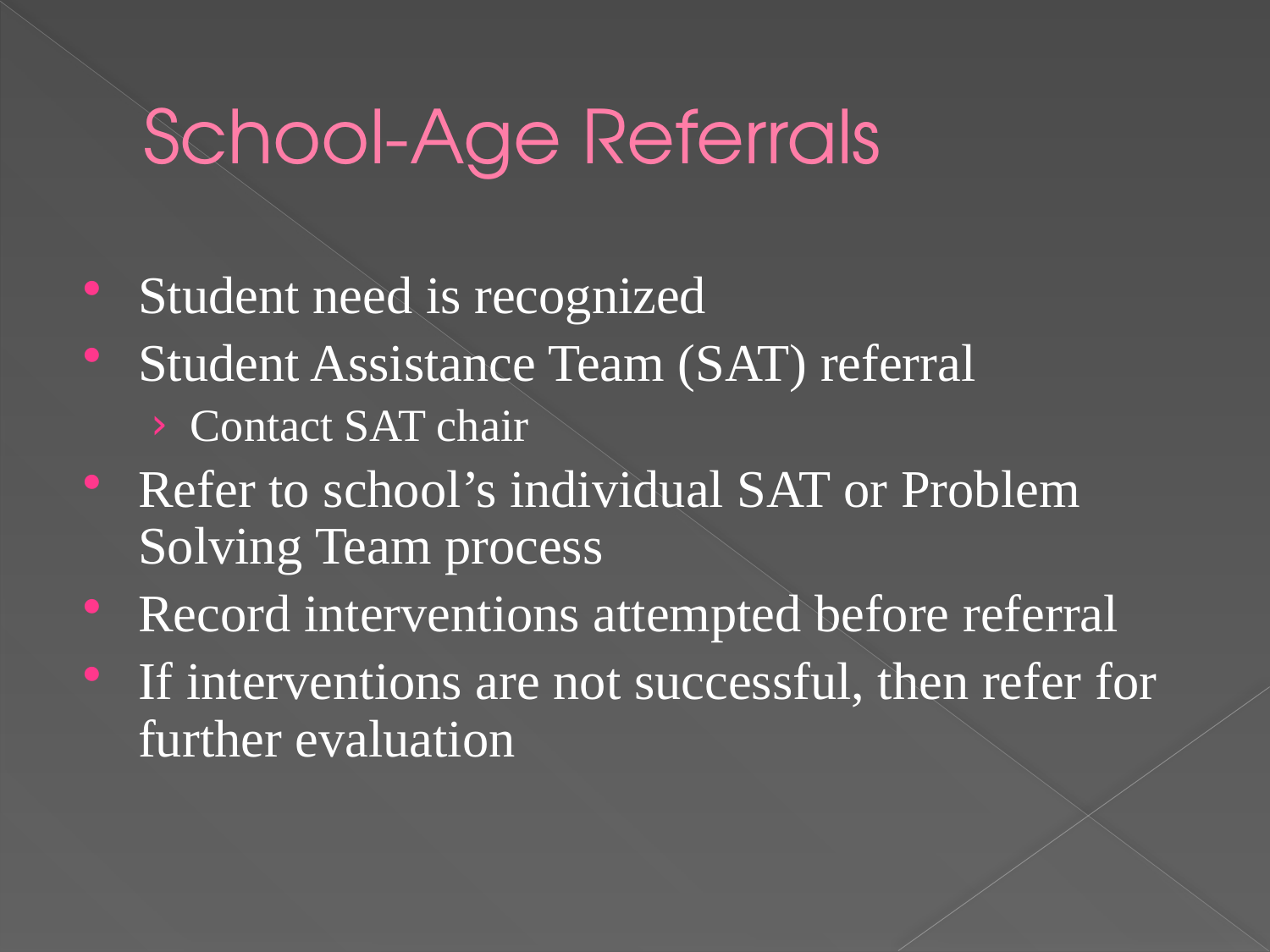

# School-Age Referrals
Student need is recognized
Student Assistance Team (SAT) referral
Contact SAT chair
Refer to school’s individual SAT or Problem Solving Team process
Record interventions attempted before referral
If interventions are not successful, then refer for further evaluation